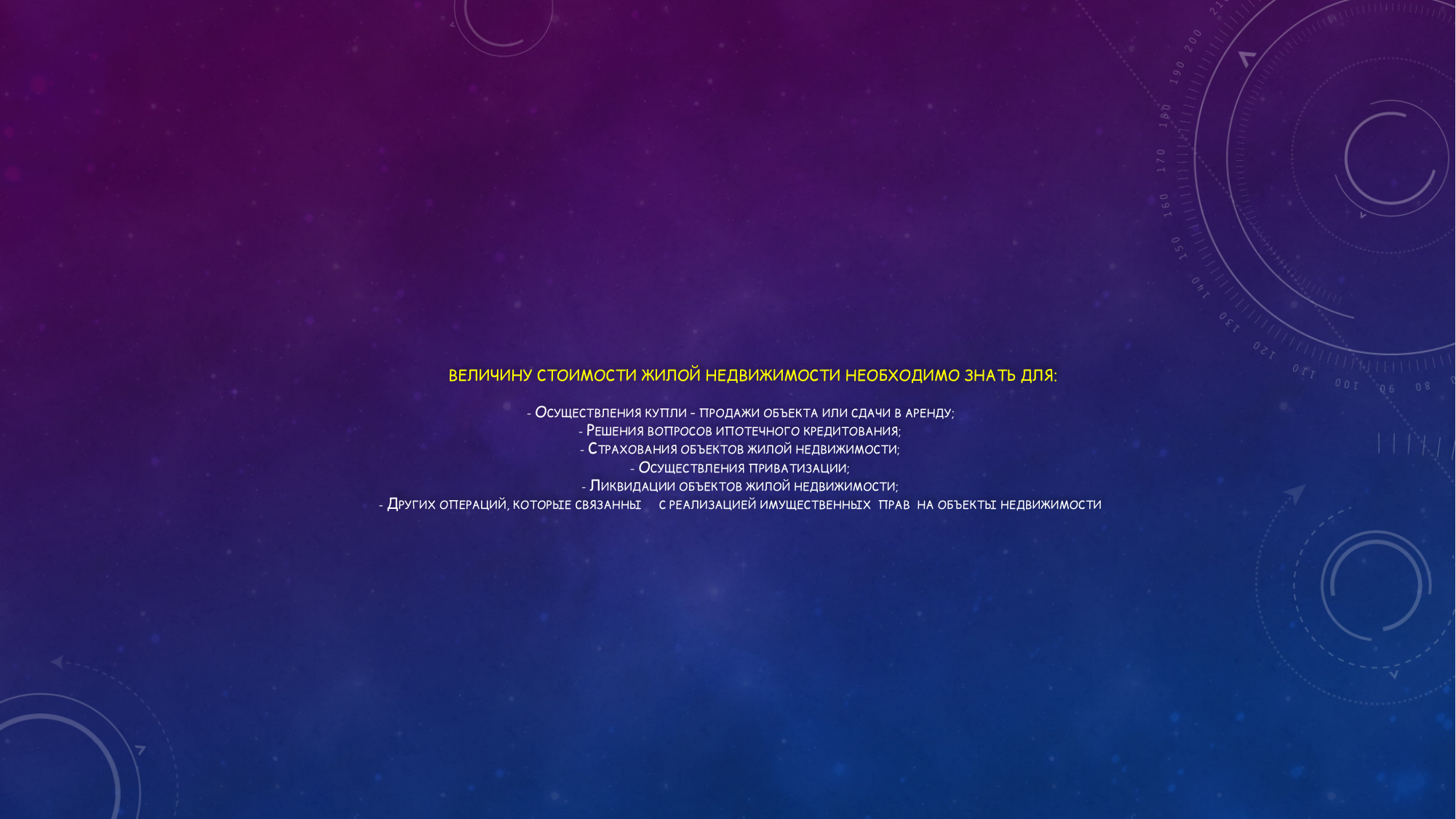

# Величину стоимости жилой недвижимости необходимо знать для: - Осуществления купли – продажи объекта или сдачи в аренду; - Решения вопросов ипотечного кредитования; - Страхования объектов жилой недвижимости; - Осуществления приватизации; - Ликвидации объектов жилой недвижимости; - Других операций, которые связанны     с реализацией имущественных  прав  на объекты недвижимости